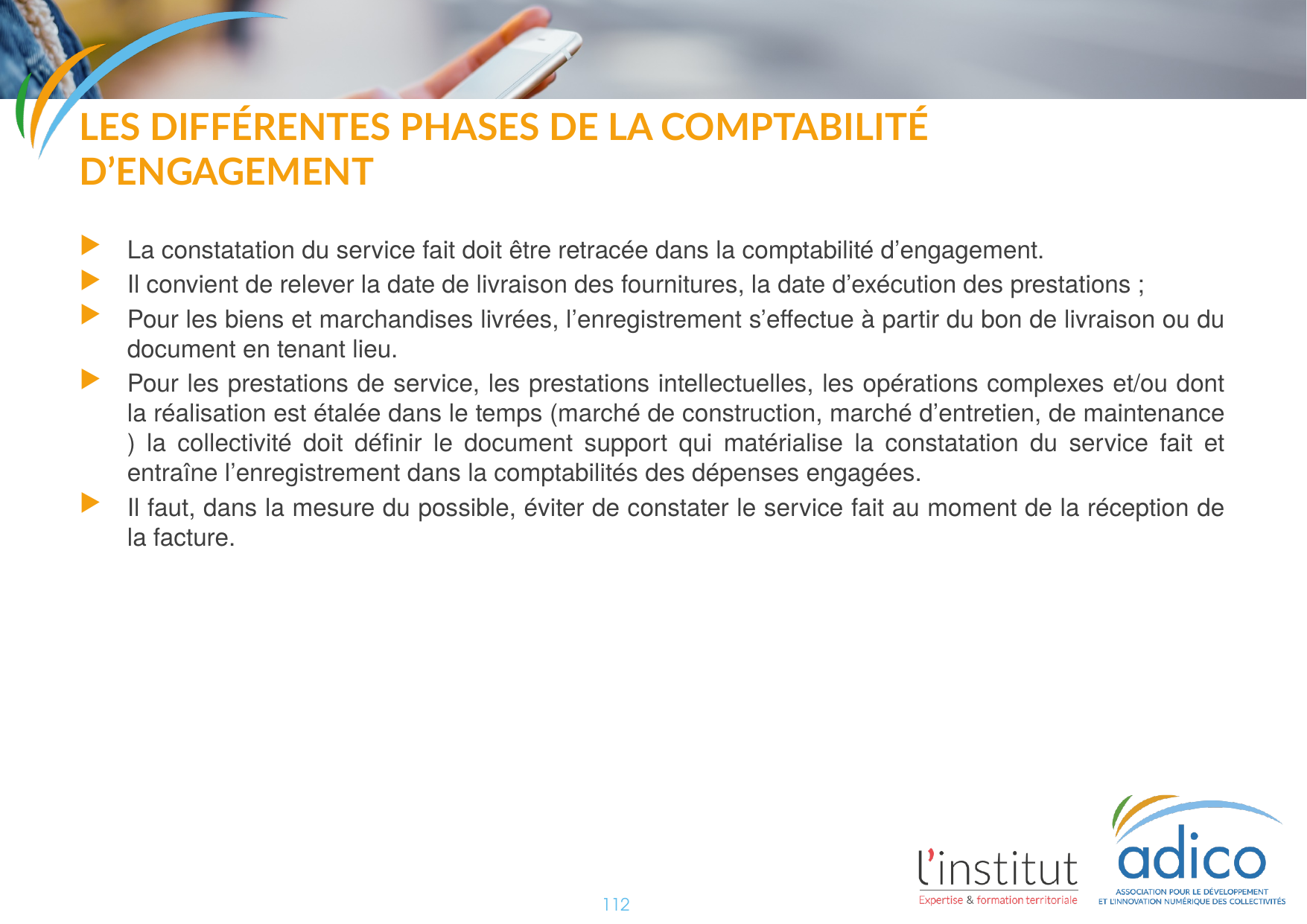

# Les différentes phases de la comptabilité d’engagement
La constatation du service fait doit être retracée dans la comptabilité d’engagement.
Il convient de relever la date de livraison des fournitures, la date d’exécution des prestations ;
Pour les biens et marchandises livrées, l’enregistrement s’effectue à partir du bon de livraison ou du document en tenant lieu.
Pour les prestations de service, les prestations intellectuelles, les opérations complexes et/ou dont la réalisation est étalée dans le temps (marché de construction, marché d’entretien, de maintenance ) la collectivité doit définir le document support qui matérialise la constatation du service fait et entraîne l’enregistrement dans la comptabilités des dépenses engagées.
Il faut, dans la mesure du possible, éviter de constater le service fait au moment de la réception de la facture.